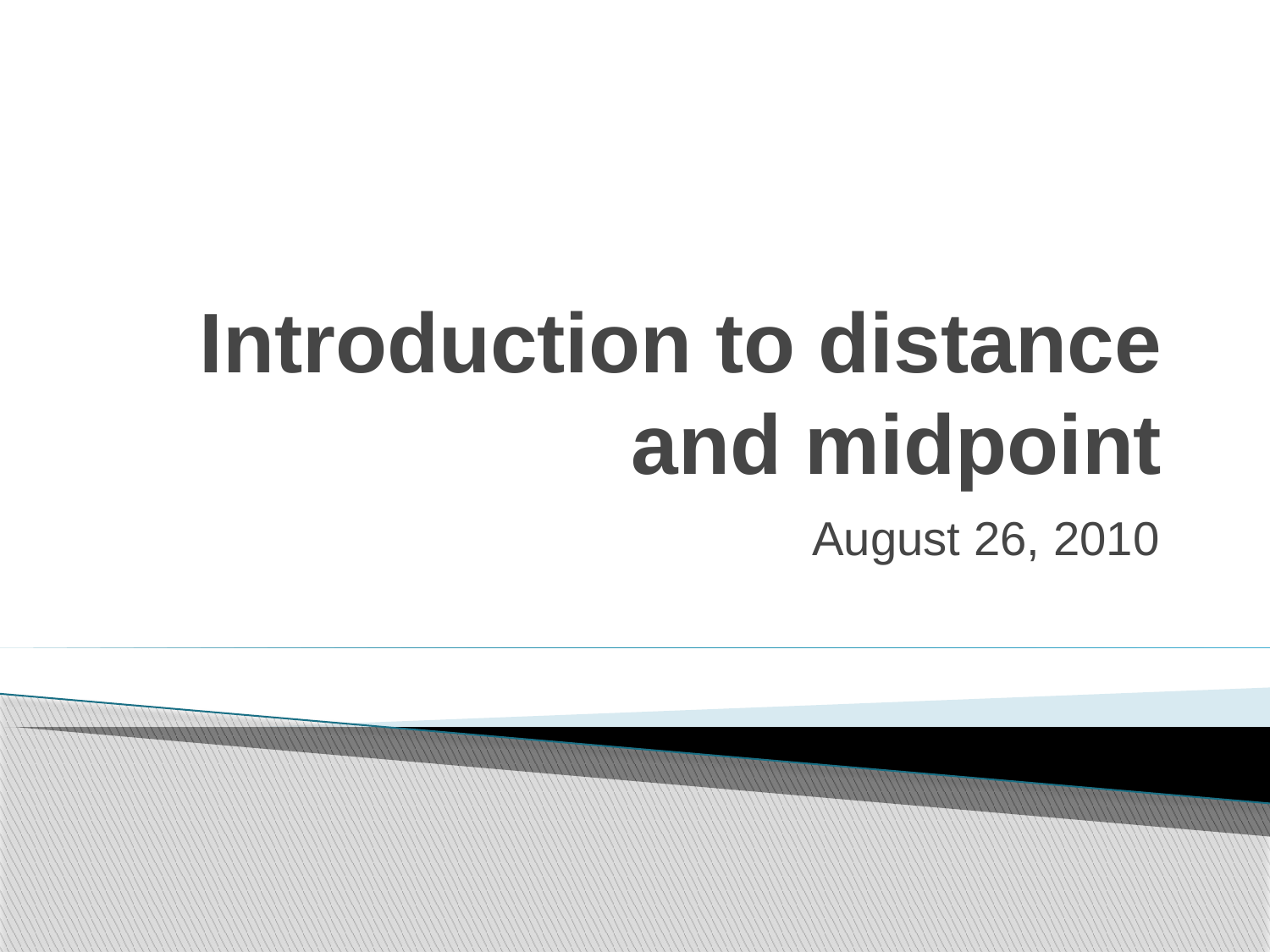

# Introduction to distance and midpoint
August 26, 2010